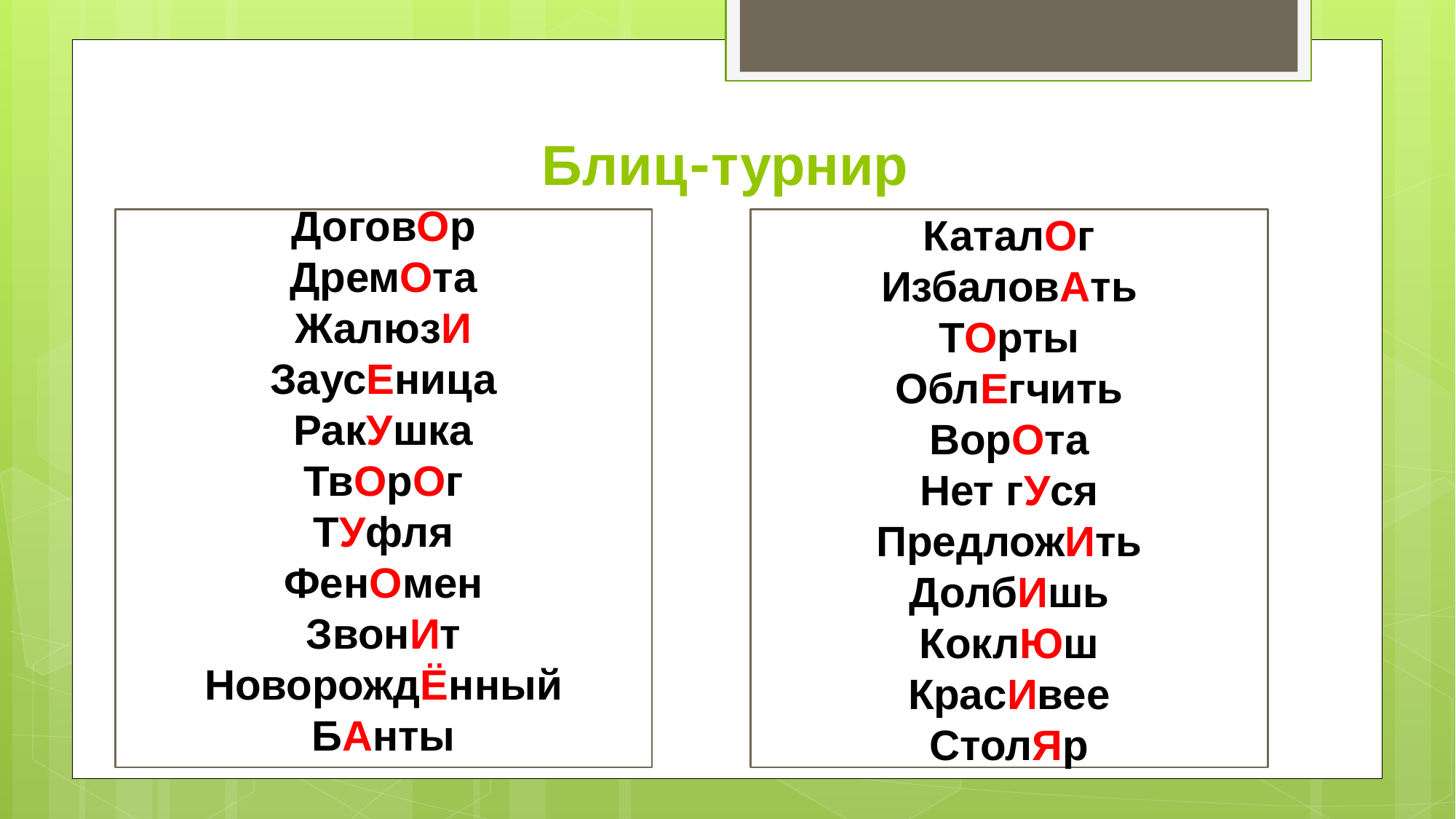

# Блиц-турнир

ДоговОр
ДремОта
ЖалюзИ
ЗаусЕница
РакУшка
ТвОрОг
ТУфля
ФенОмен
ЗвонИт
НоворождЁнный
БАнты

КаталОг
ИзбаловАть
ТОрты
ОблЕгчить
ВорОта
Нет гУся
ПредложИть
ДолбИшь
КоклЮш
КрасИвее
СтолЯр